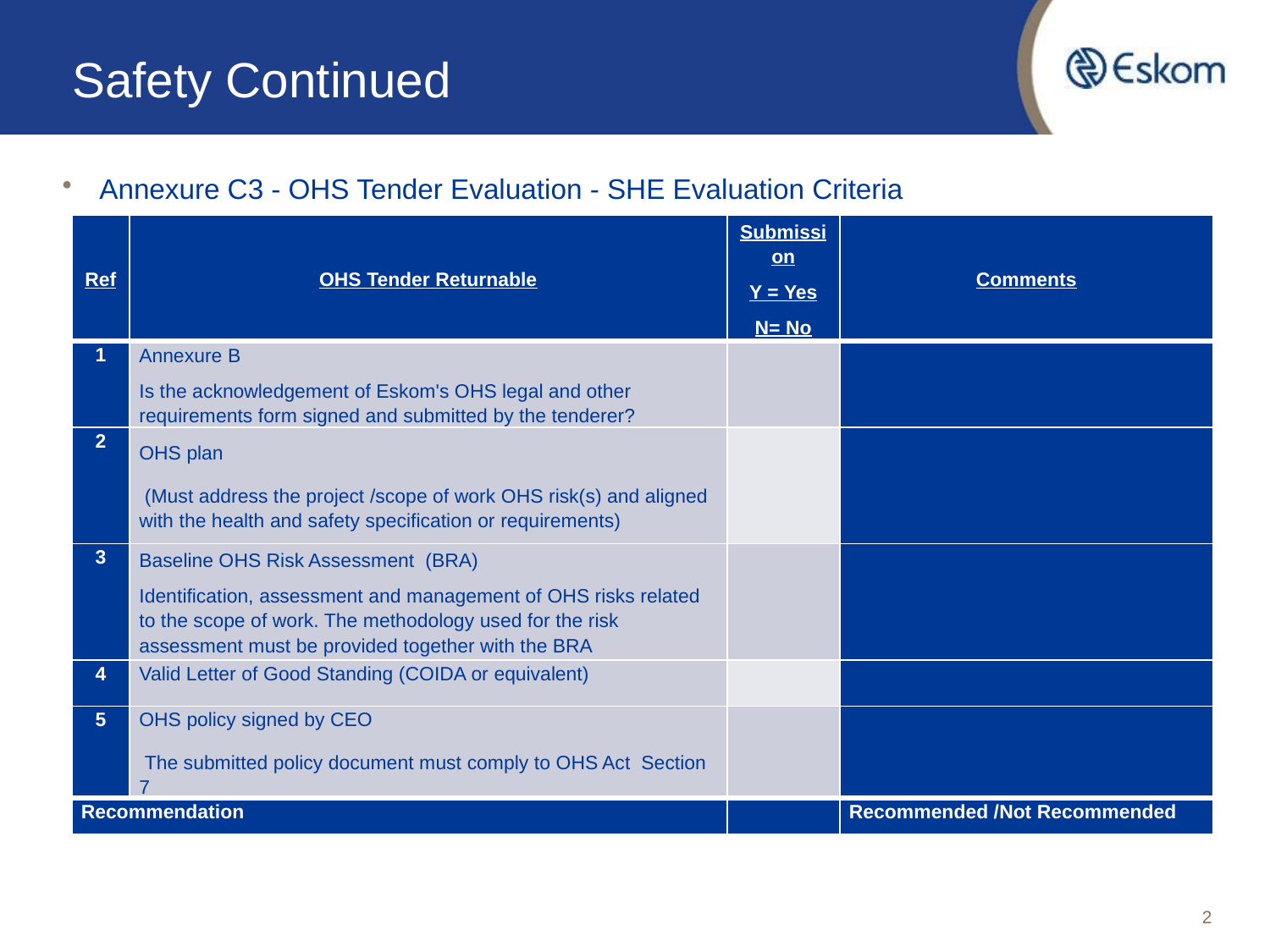

# Safety Continued
Annexure C3 - OHS Tender Evaluation - SHE Evaluation Criteria
| Ref | OHS Tender Returnable | Submission Y = Yes N= No | Comments |
| --- | --- | --- | --- |
| 1 | Annexure B Is the acknowledgement of Eskom's OHS legal and other requirements form signed and submitted by the tenderer? |  |  |
| 2 | OHS plan (Must address the project /scope of work OHS risk(s) and aligned with the health and safety specification or requirements) |  |  |
| 3 | Baseline OHS Risk Assessment (BRA) Identification, assessment and management of OHS risks related to the scope of work. The methodology used for the risk assessment must be provided together with the BRA |  |  |
| 4 | Valid Letter of Good Standing (COIDA or equivalent) |  |  |
| 5 | OHS policy signed by CEO  The submitted policy document must comply to OHS Act Section 7 |  |  |
| Recommendation |  |  | Recommended /Not Recommended |
2